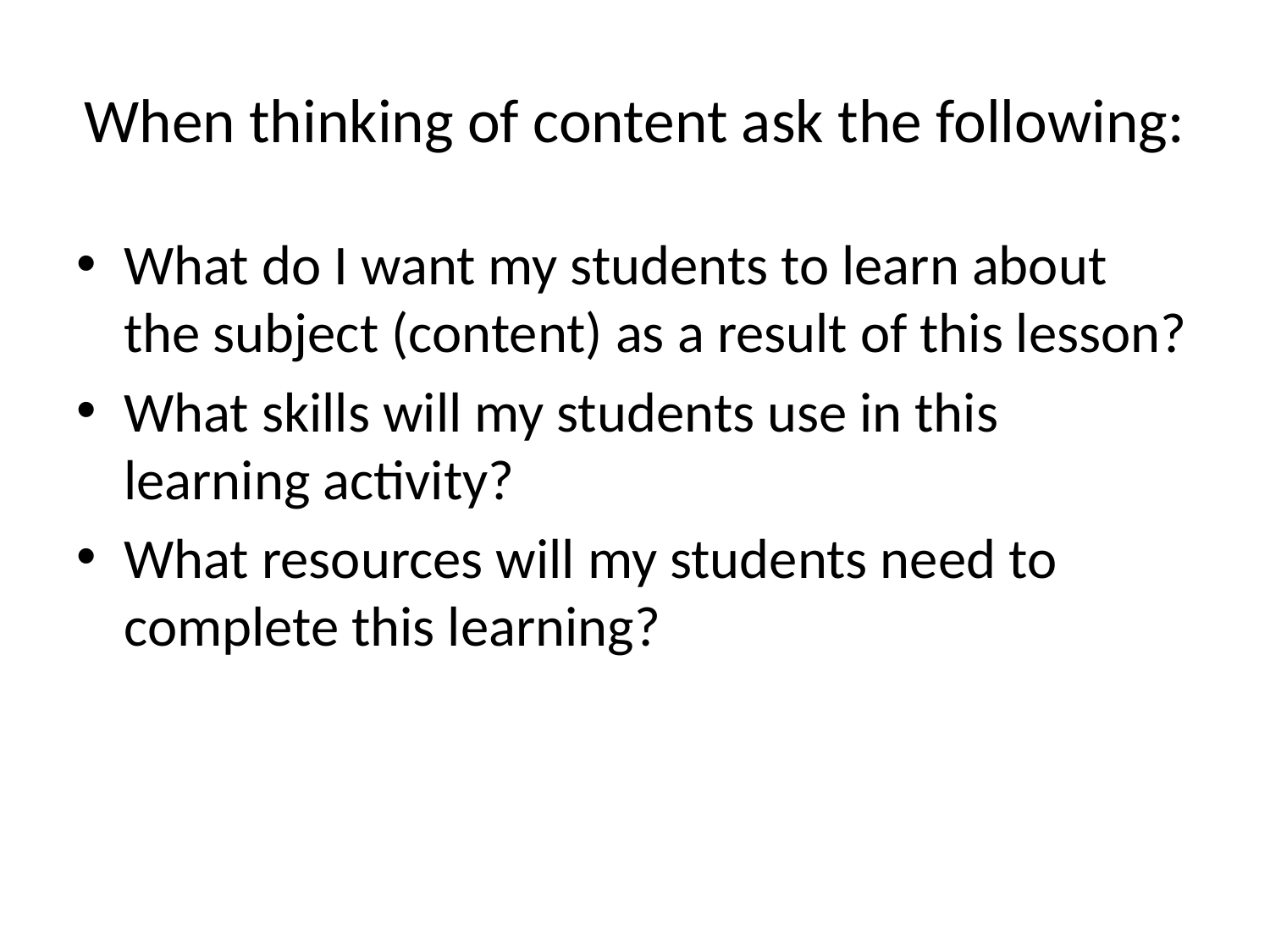

# When thinking of content ask the following:
What do I want my students to learn about the subject (content) as a result of this lesson?
What skills will my students use in this learning activity?
What resources will my students need to complete this learning?